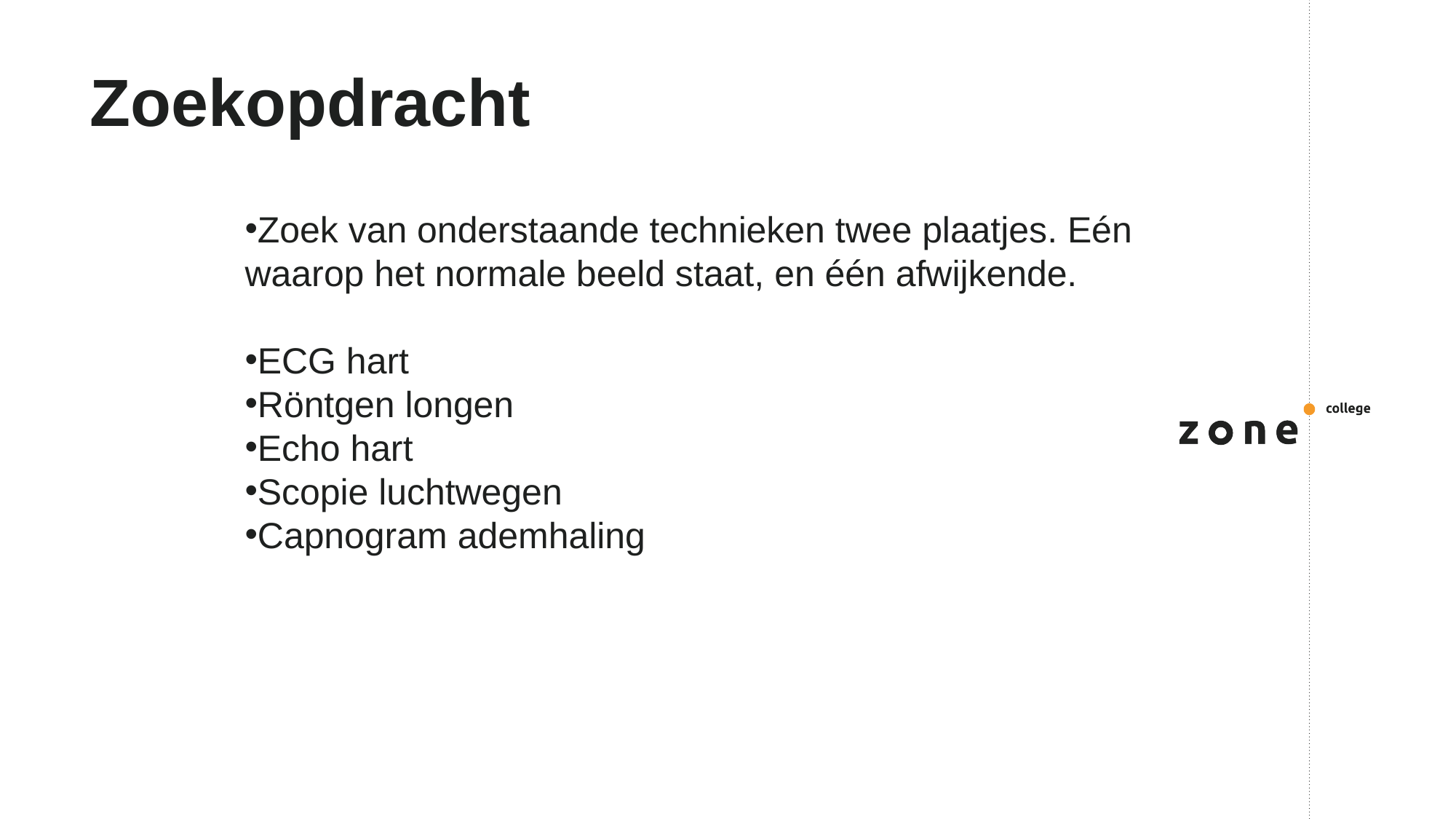

# Zoekopdracht
Zoek van onderstaande technieken twee plaatjes. Eén waarop het normale beeld staat, en één afwijkende.

ECG hart
Röntgen longen
Echo hart
Scopie luchtwegen
Capnogram ademhaling